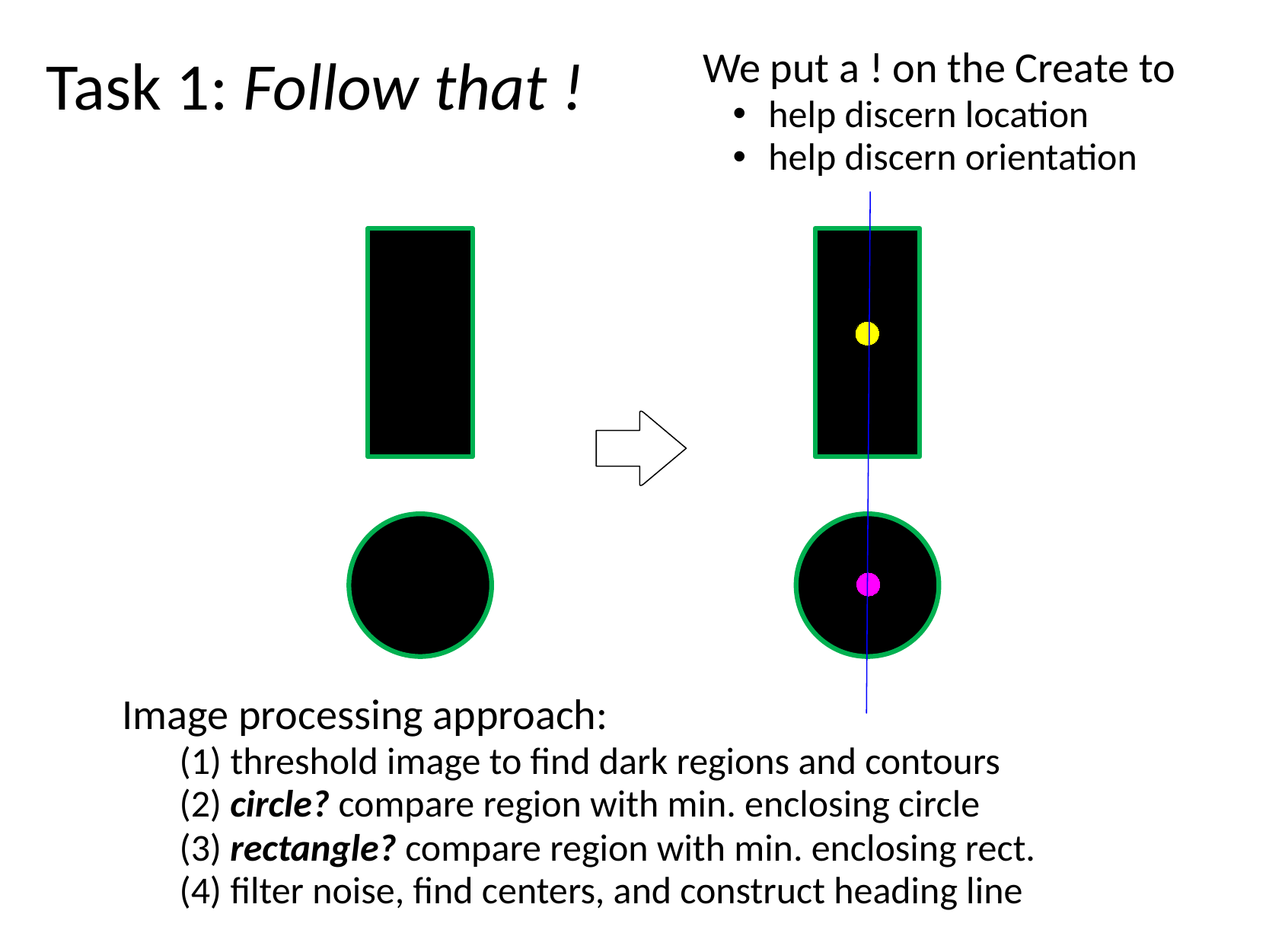

Task 1: Follow that !
We put a ! on the Create to
 help discern location
 help discern orientation

Image processing approach:
(1) threshold image to find dark regions and contours
(2) circle? compare region with min. enclosing circle
(3) rectangle? compare region with min. enclosing rect.
(4) filter noise, find centers, and construct heading line